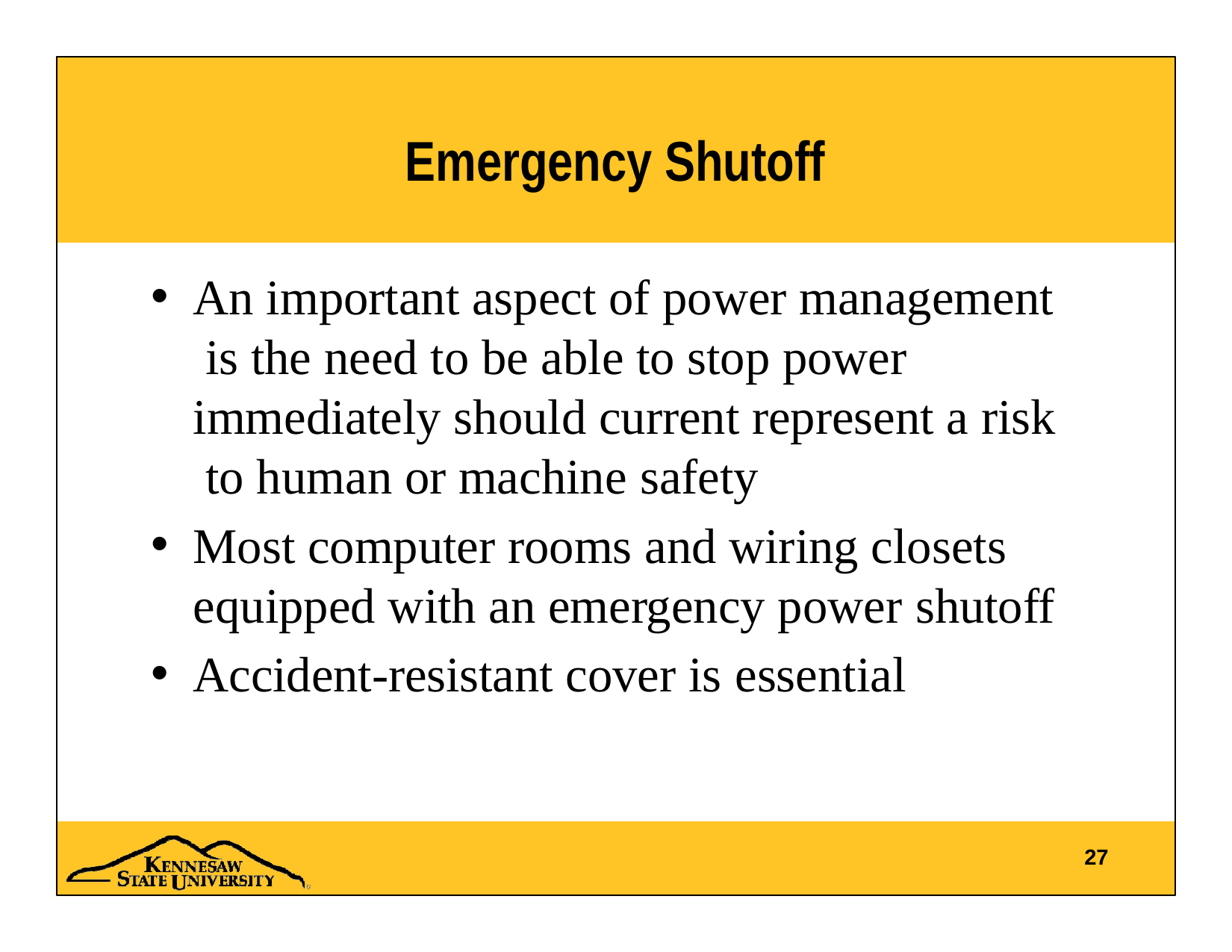

# Emergency Shutoff
An important aspect of power management  is the need to be able to stop power  immediately should current represent a risk  to human or machine safety
Most computer rooms and wiring closets  equipped with an emergency power shutoff
Accident-resistant cover is essential

27